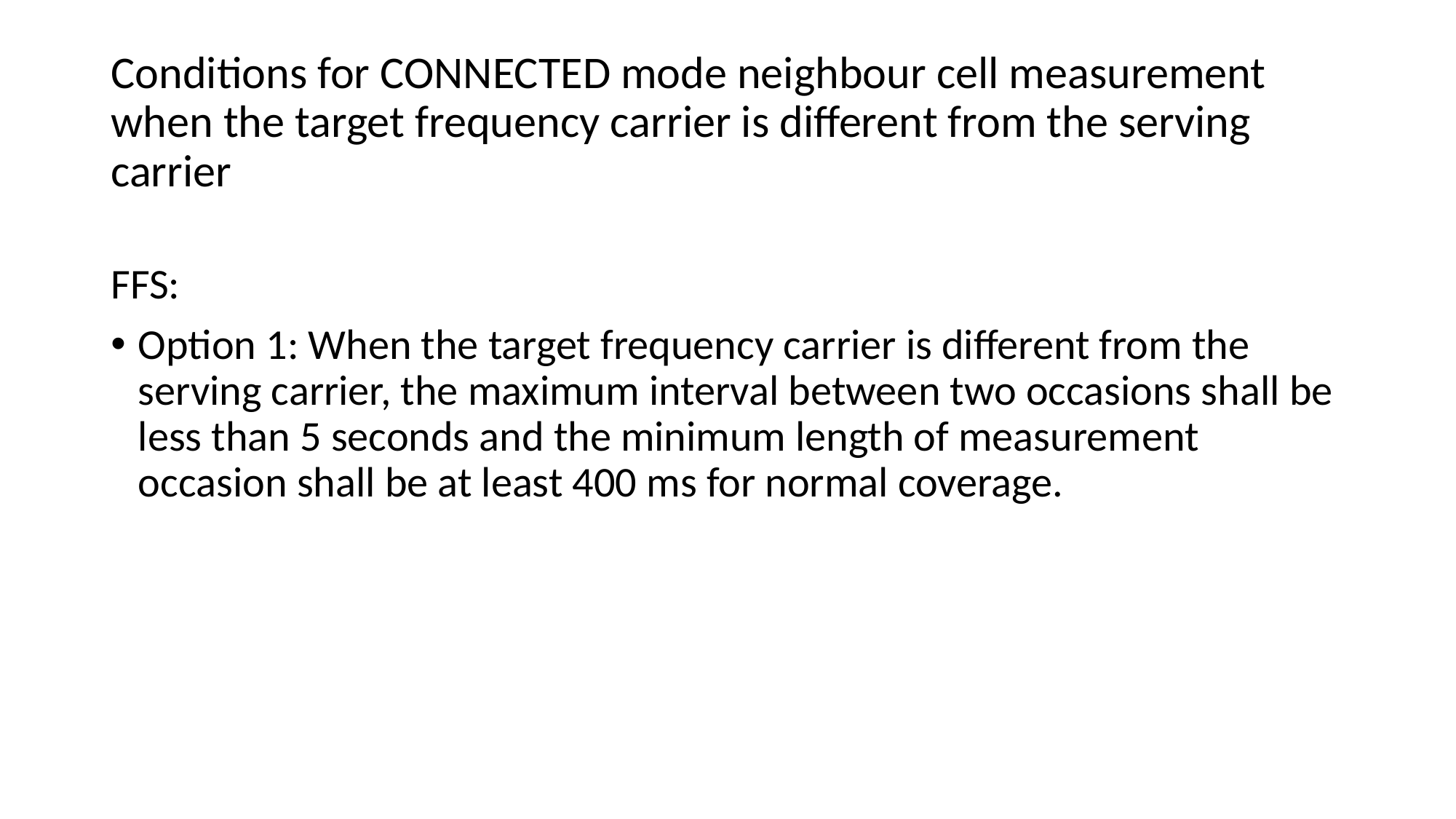

# Conditions for CONNECTED mode neighbour cell measurement when the target frequency carrier is different from the serving carrier
FFS:
Option 1: When the target frequency carrier is different from the serving carrier, the maximum interval between two occasions shall be less than 5 seconds and the minimum length of measurement occasion shall be at least 400 ms for normal coverage.